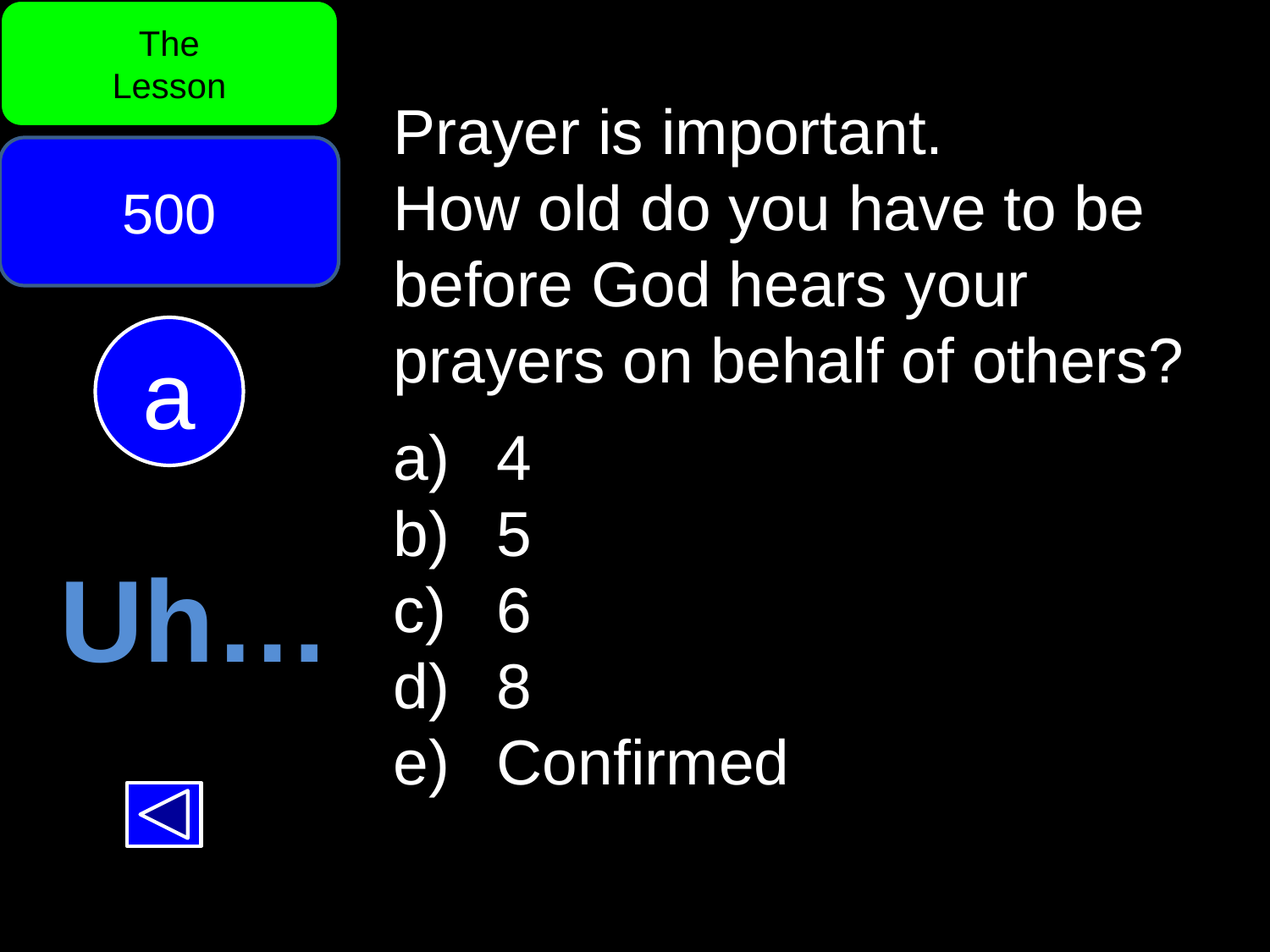

The
Lesson
Prayer is important.
How old do you have to be before God hears your prayers on behalf of others?

4
5
6
8
Confirmed
500
a
Uh…